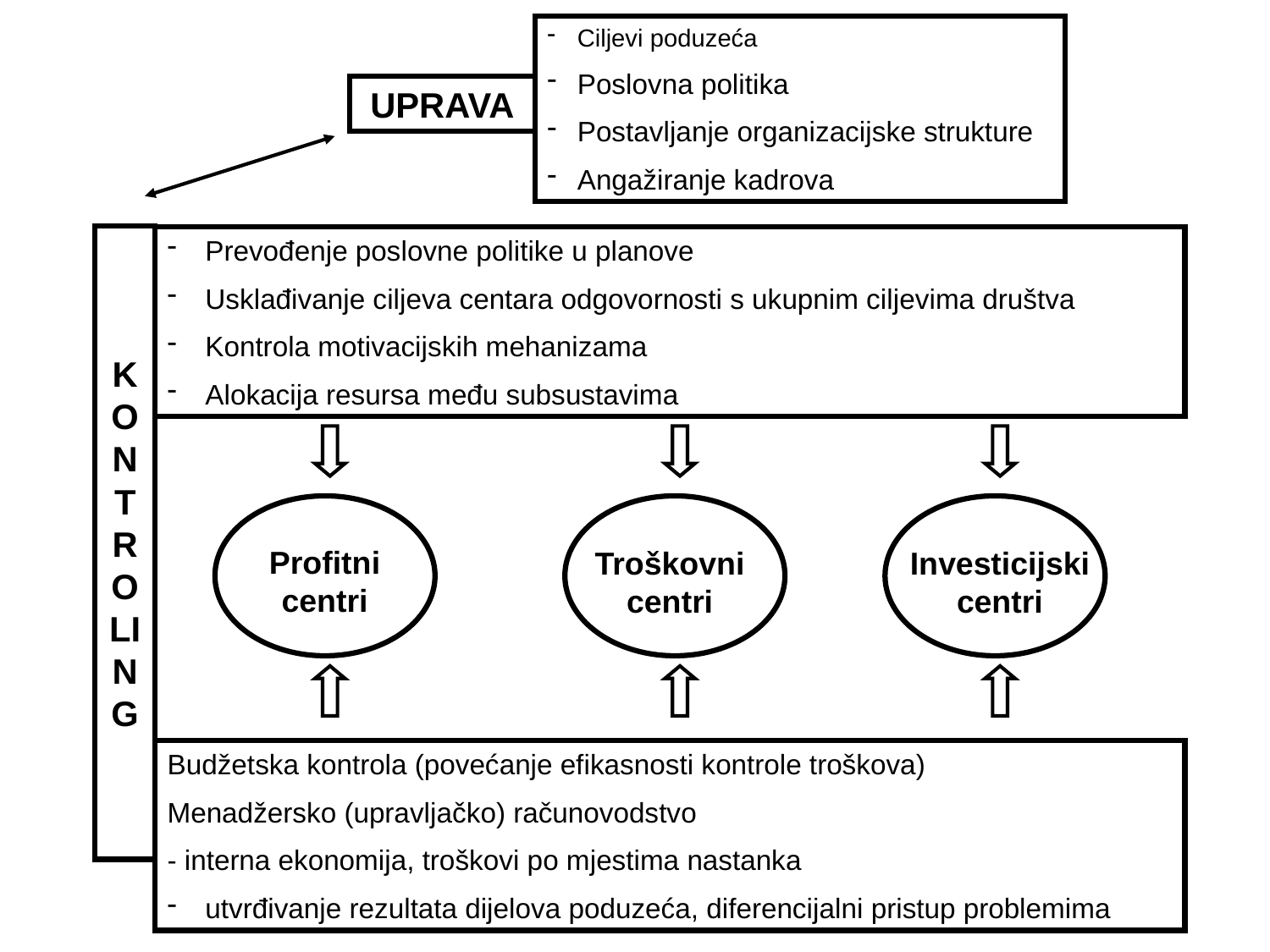

Ciljevi poduzeća
Poslovna politika
Postavljanje organizacijske strukture
Angažiranje kadrova
UPRAVA

KONTROLING

 Prevođenje poslovne politike u planove
 Usklađivanje ciljeva centara odgovornosti s ukupnim ciljevima društva
 Kontrola motivacijskih mehanizama
 Alokacija resursa među subsustavima

Profitni centri
Troškovni centri
Investicijski centri

Budžetska kontrola (povećanje efikasnosti kontrole troškova)
Menadžersko (upravljačko) računovodstvo
- interna ekonomija, troškovi po mjestima nastanka
 utvrđivanje rezultata dijelova poduzeća, diferencijalni pristup problemima